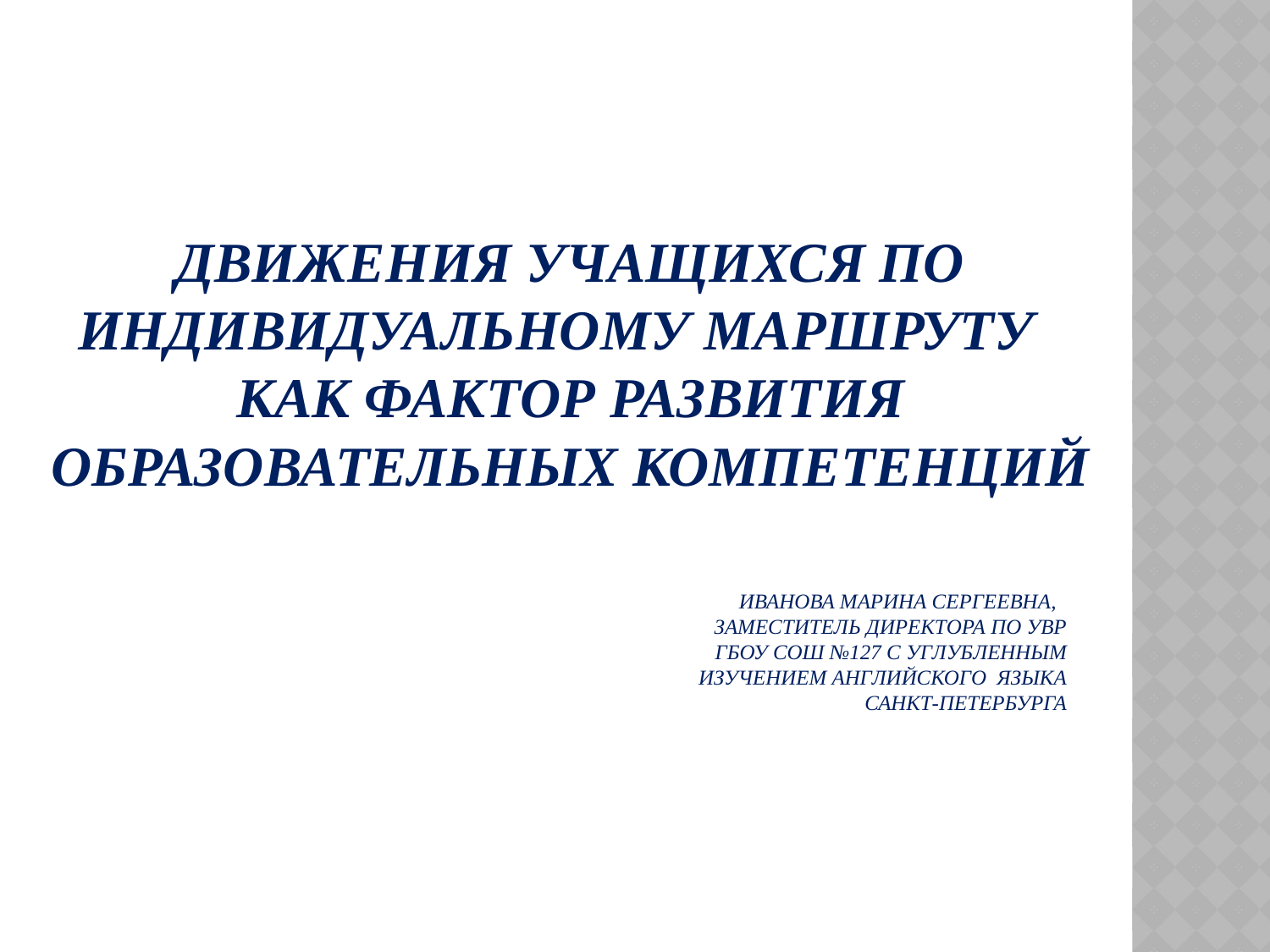

# Движения учащихся по индивидуальному маршруту   как фактор развития образовательных компетенций
Иванова Марина Сергеевна,
Заместитель директора по УВР
ГБОУ СОШ №127 с углубленным изучением английского  языка
Санкт-петербурга